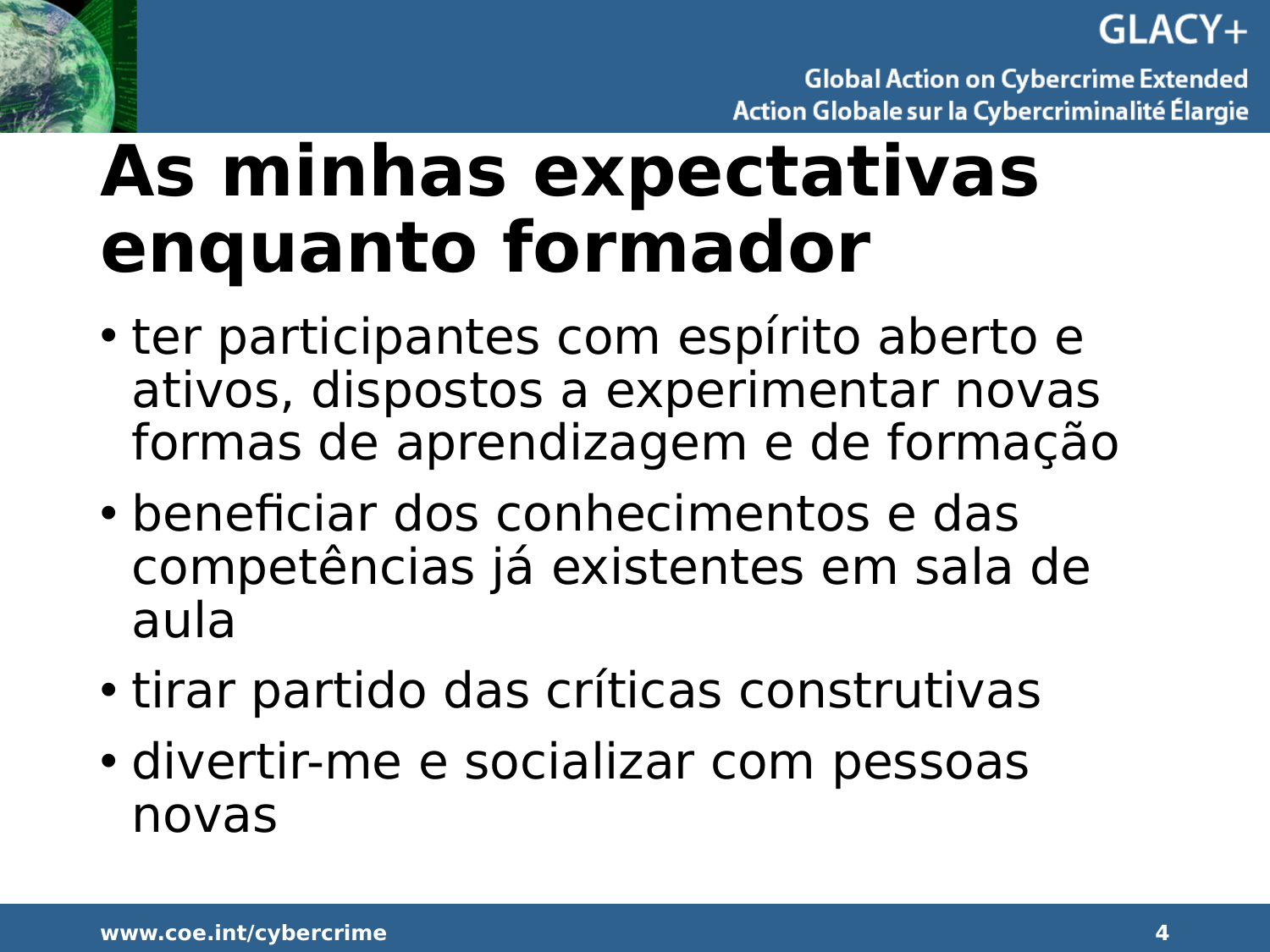

# As minhas expectativas enquanto formador
ter participantes com espírito aberto e ativos, dispostos a experimentar novas formas de aprendizagem e de formação
beneficiar dos conhecimentos e das competências já existentes em sala de aula
tirar partido das críticas construtivas
divertir-me e socializar com pessoas novas

www.coe.int/cybercrime
4